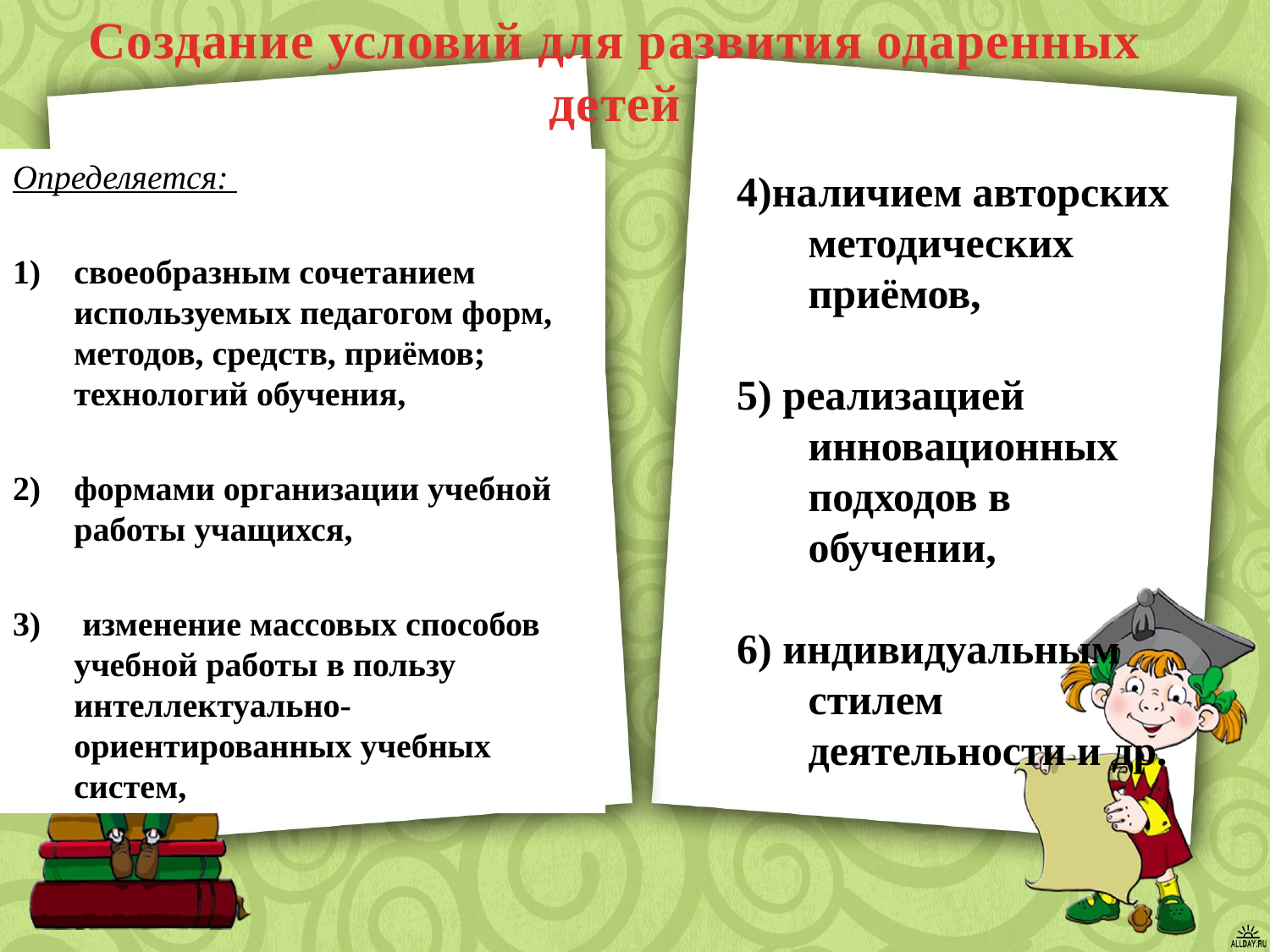

# Создание условий для развития одаренных детей
Определяется:

своеобразным сочетанием используемых педагогом форм, методов, средств, приёмов; технологий обучения,

формами организации учебной работы учащихся,

 изменение массовых способов учебной работы в пользу интеллектуально- ориентированных учебных систем,

4)наличием авторских методических приёмов,

5) реализацией инновационных подходов в обучении,

6) индивидуальным стилем деятельности и др.